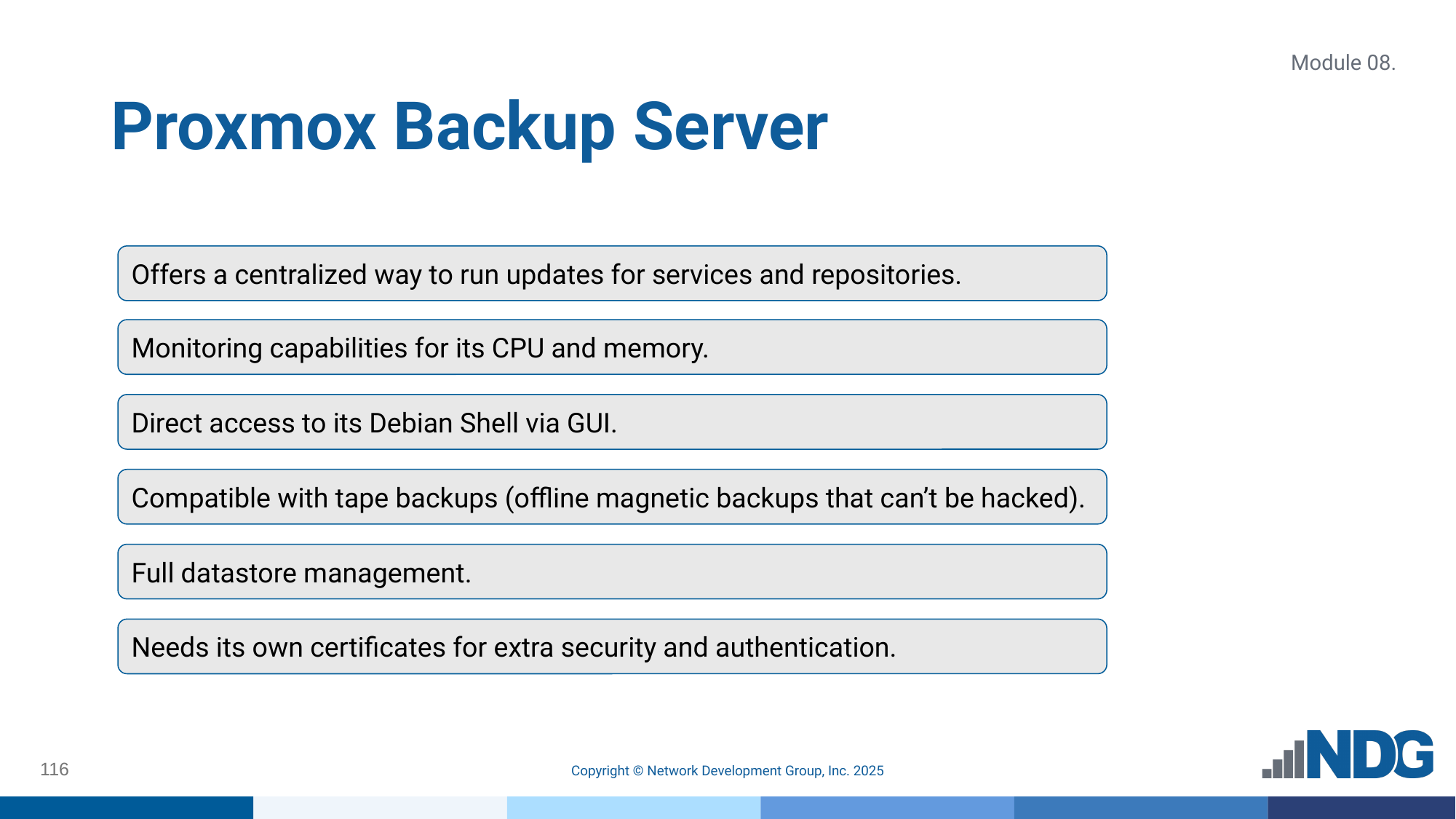

# Proxmox Backup Server
Module 08.
Offers a centralized way to run updates for services and repositories.
Monitoring capabilities for its CPU and memory.
Direct access to its Debian Shell via GUI.
Compatible with tape backups (offline magnetic backups that can’t be hacked).
Full datastore management.
Needs its own certificates for extra security and authentication.